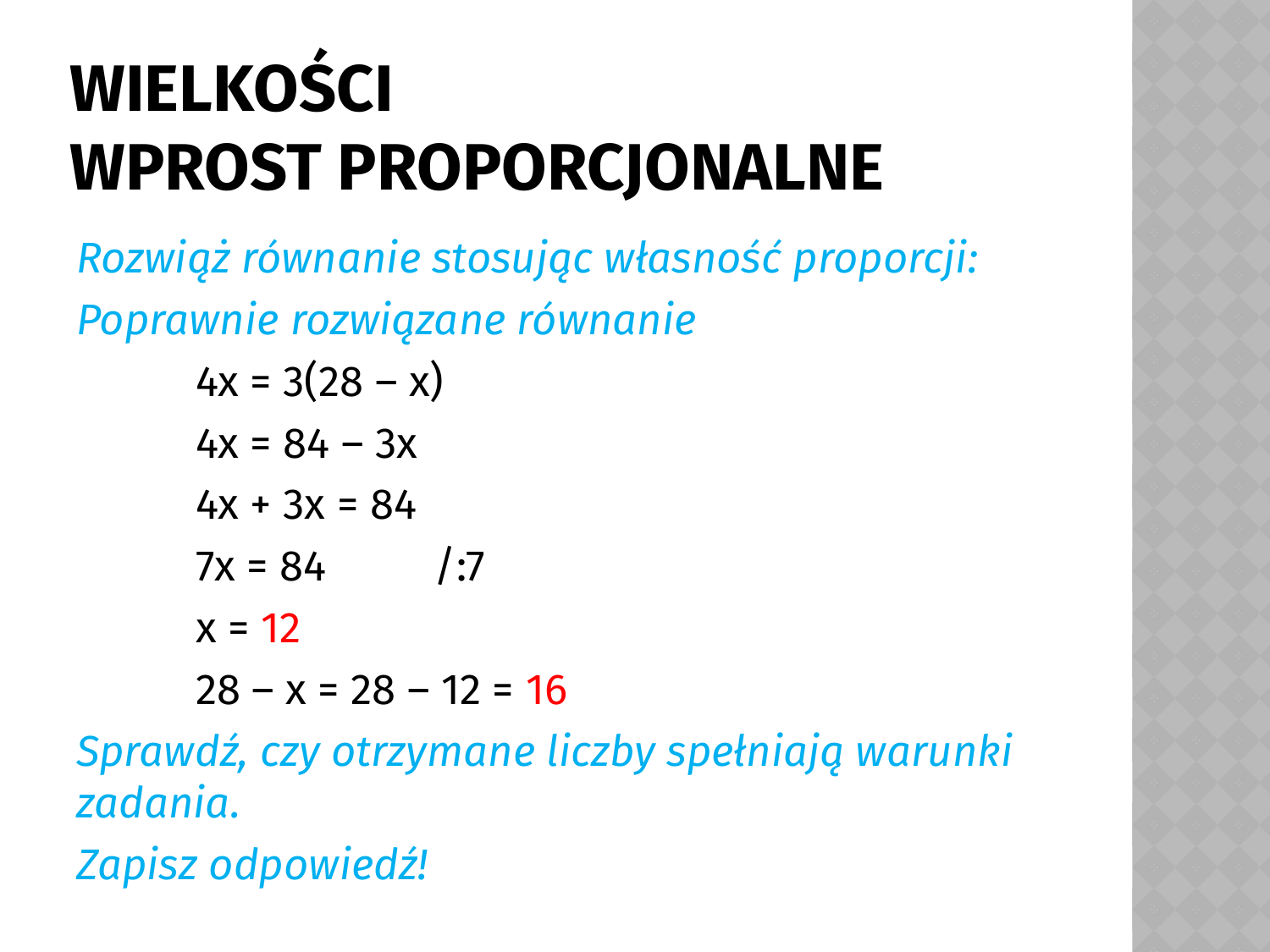

# Wielkości wprost proporcjonalne
Rozwiąż równanie stosując własność proporcji:
Poprawnie rozwiązane równanie
	4x = 3(28 – x)
	4x = 84 – 3x
	4x + 3x = 84
	7x = 84	/:7
	x = 12
	28 – x = 28 – 12 = 16
Sprawdź, czy otrzymane liczby spełniają warunki zadania.
Zapisz odpowiedź!